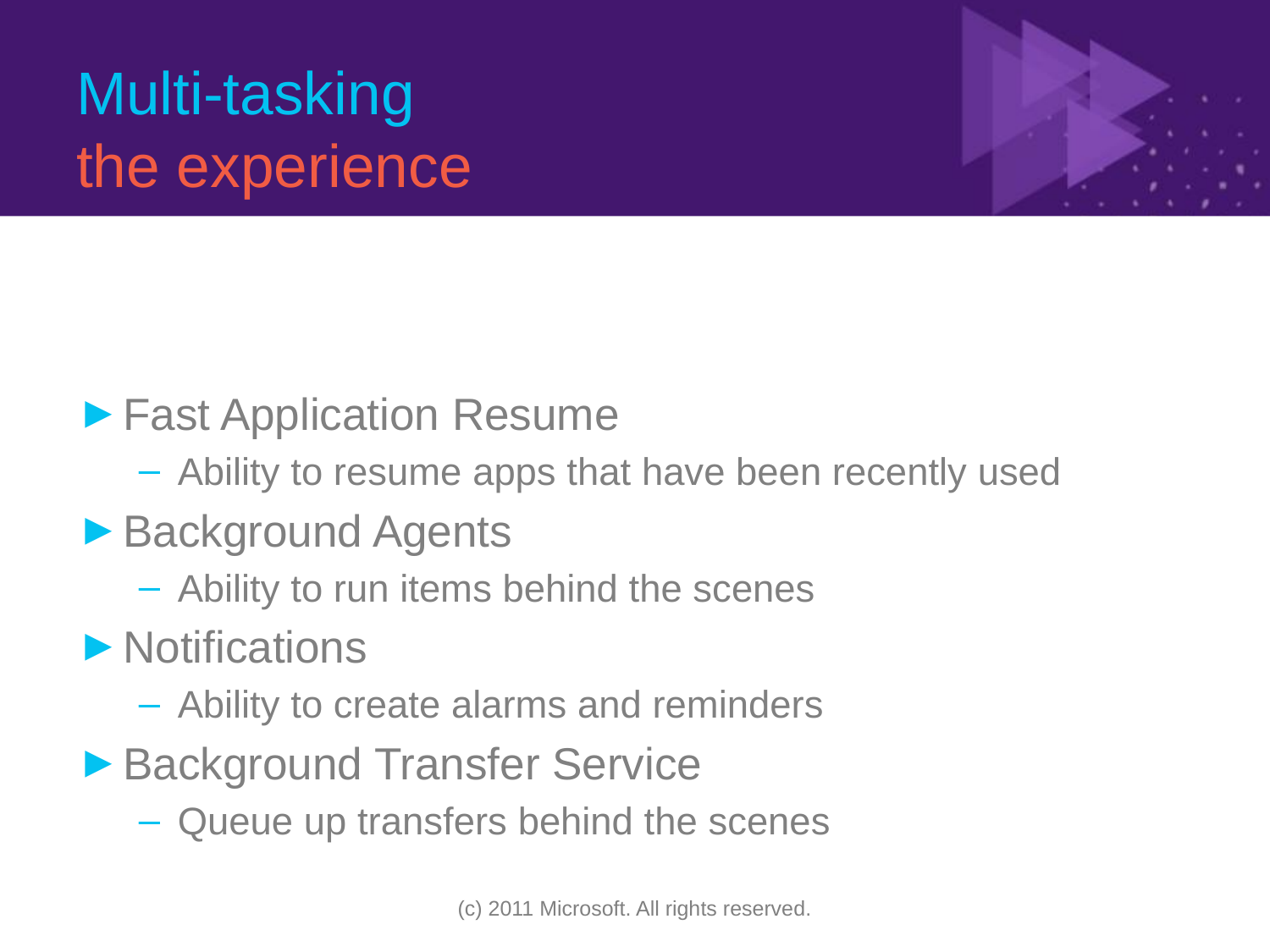

# Multi-tasking the experience

Fast Application Resume
Ability to resume apps that have been recently used
Background Agents
Ability to run items behind the scenes
Notifications
Ability to create alarms and reminders
Background Transfer Service
Queue up transfers behind the scenes
(c) 2011 Microsoft. All rights reserved.